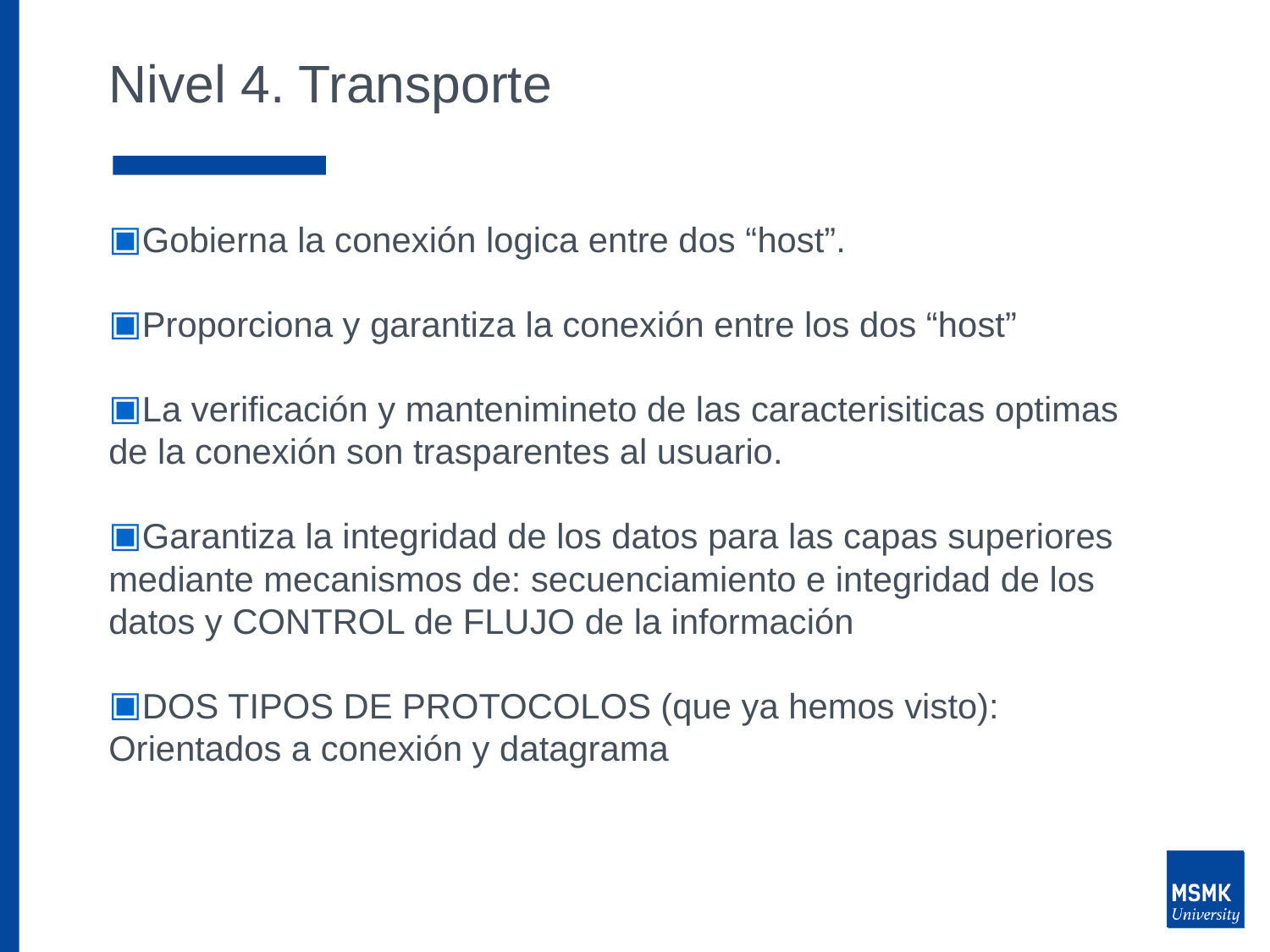

# Nivel 4. Transporte
Gobierna la conexión logica entre dos “host”.

Proporciona y garantiza la conexión entre los dos “host”

La verificación y mantenimineto de las caracterisiticas optimas de la conexión son trasparentes al usuario.

Garantiza la integridad de los datos para las capas superiores mediante mecanismos de: secuenciamiento e integridad de los datos y CONTROL de FLUJO de la información

DOS TIPOS DE PROTOCOLOS (que ya hemos visto): Orientados a conexión y datagrama